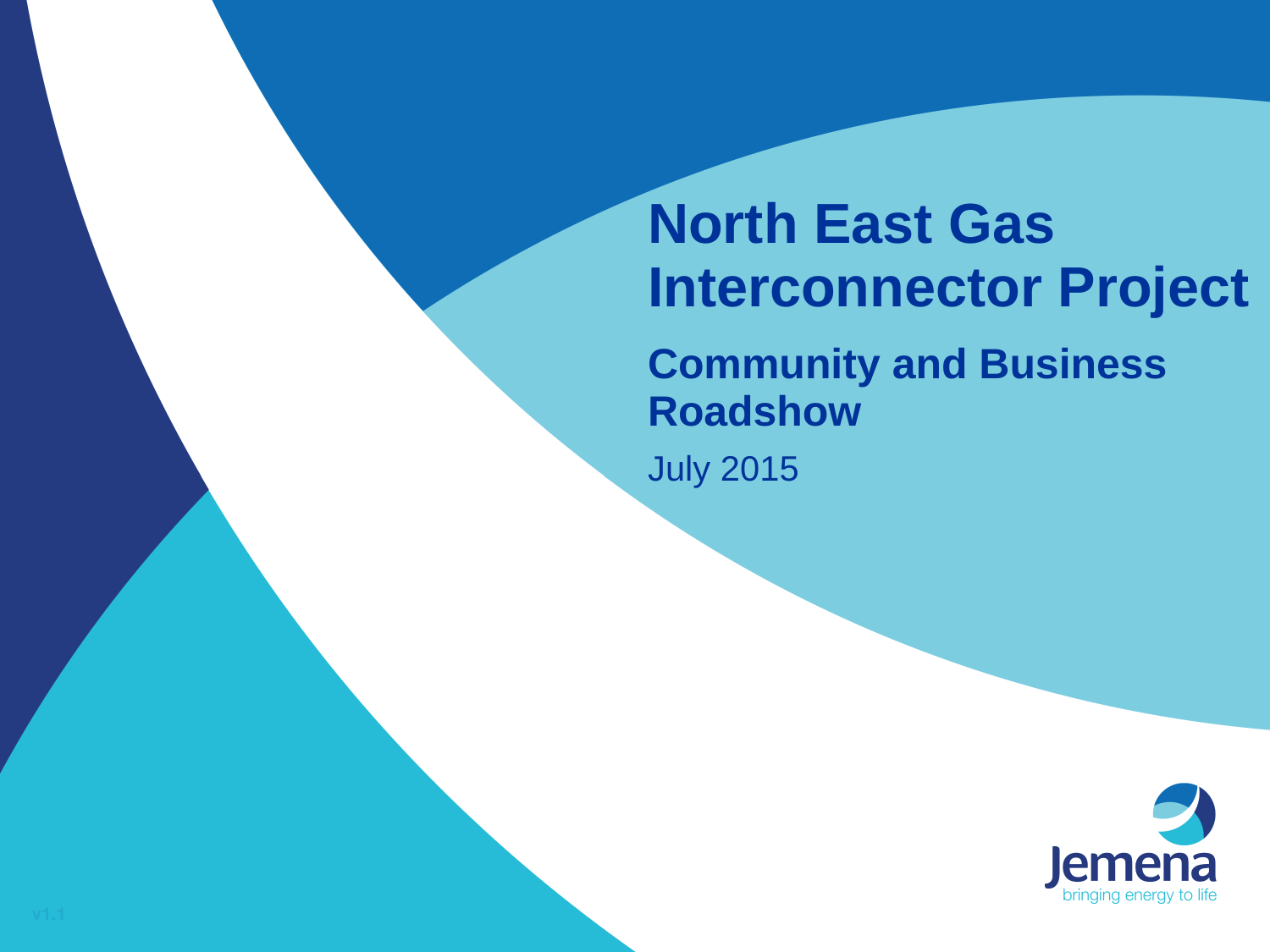

# North East Gas Interconnector Project Community and Business Roadshow July 2015